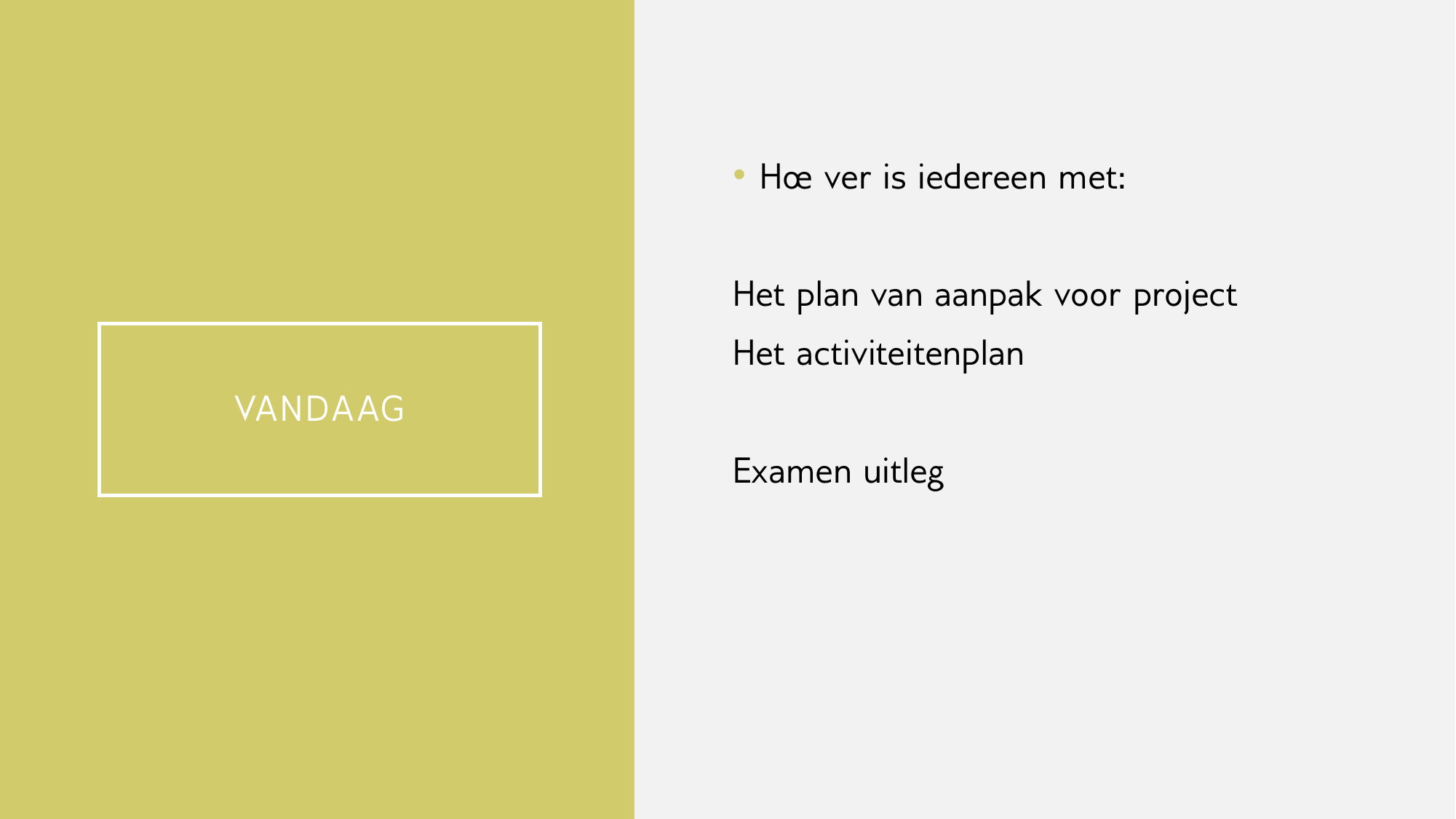

Hoe ver is iedereen met:

Het plan van aanpak voor project
Het activiteitenplan

Examen uitleg

# VANDAAG